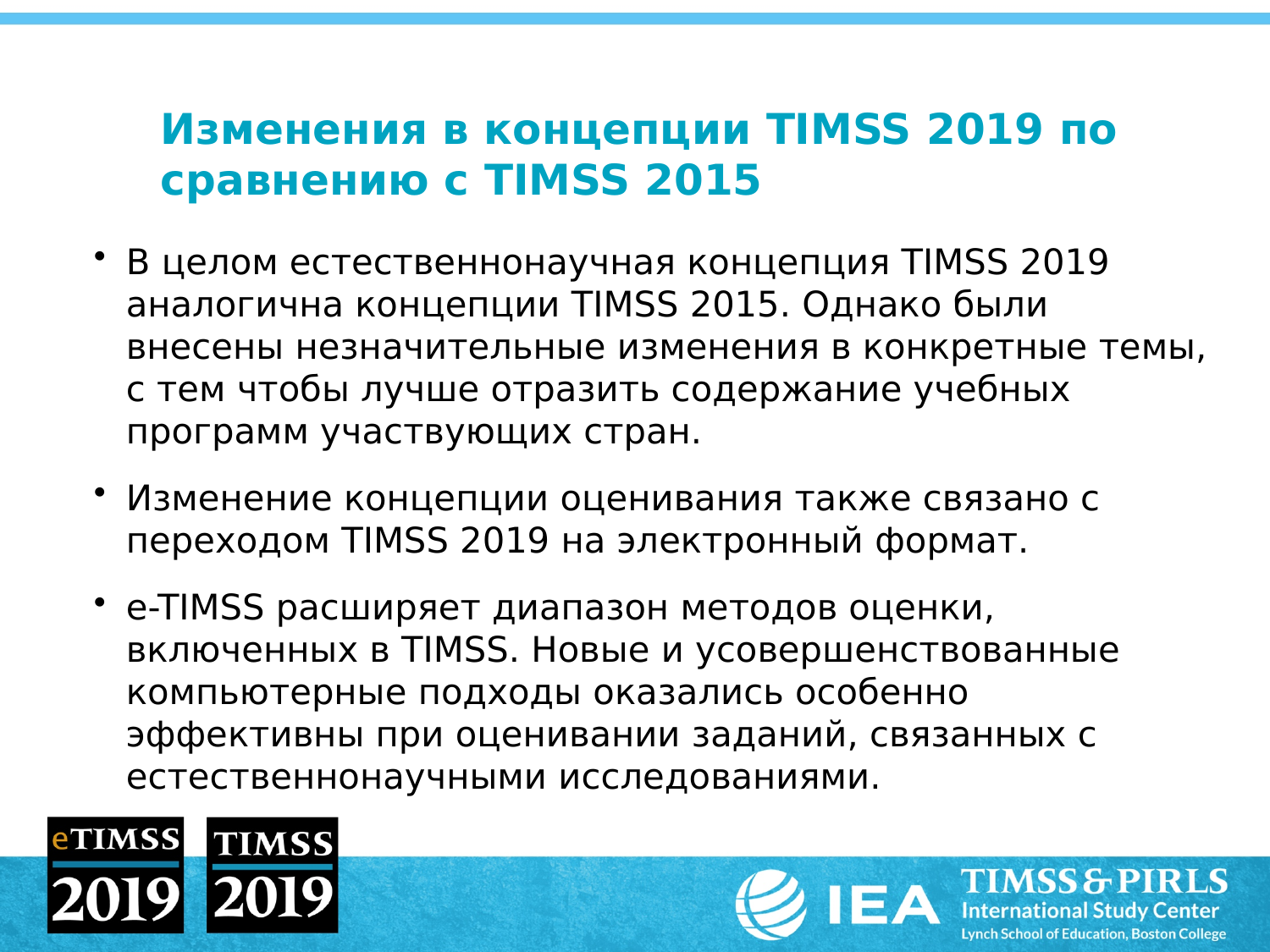

# Изменения в концепции TIMSS 2019 по сравнению с TIMSS 2015
В целом естественнонаучная концепция TIMSS 2019 аналогична концепции TIMSS 2015. Однако были внесены незначительные изменения в конкретные темы, с тем чтобы лучше отразить содержание учебных программ участвующих стран.
Изменение концепции оценивания также связано с переходом TIMSS 2019 на электронный формат.
e-TIMSS расширяет диапазон методов оценки, включенных в TIMSS. Новые и усовершенствованные компьютерные подходы оказались особенно эффективны при оценивании заданий, связанных с естественнонаучными исследованиями.